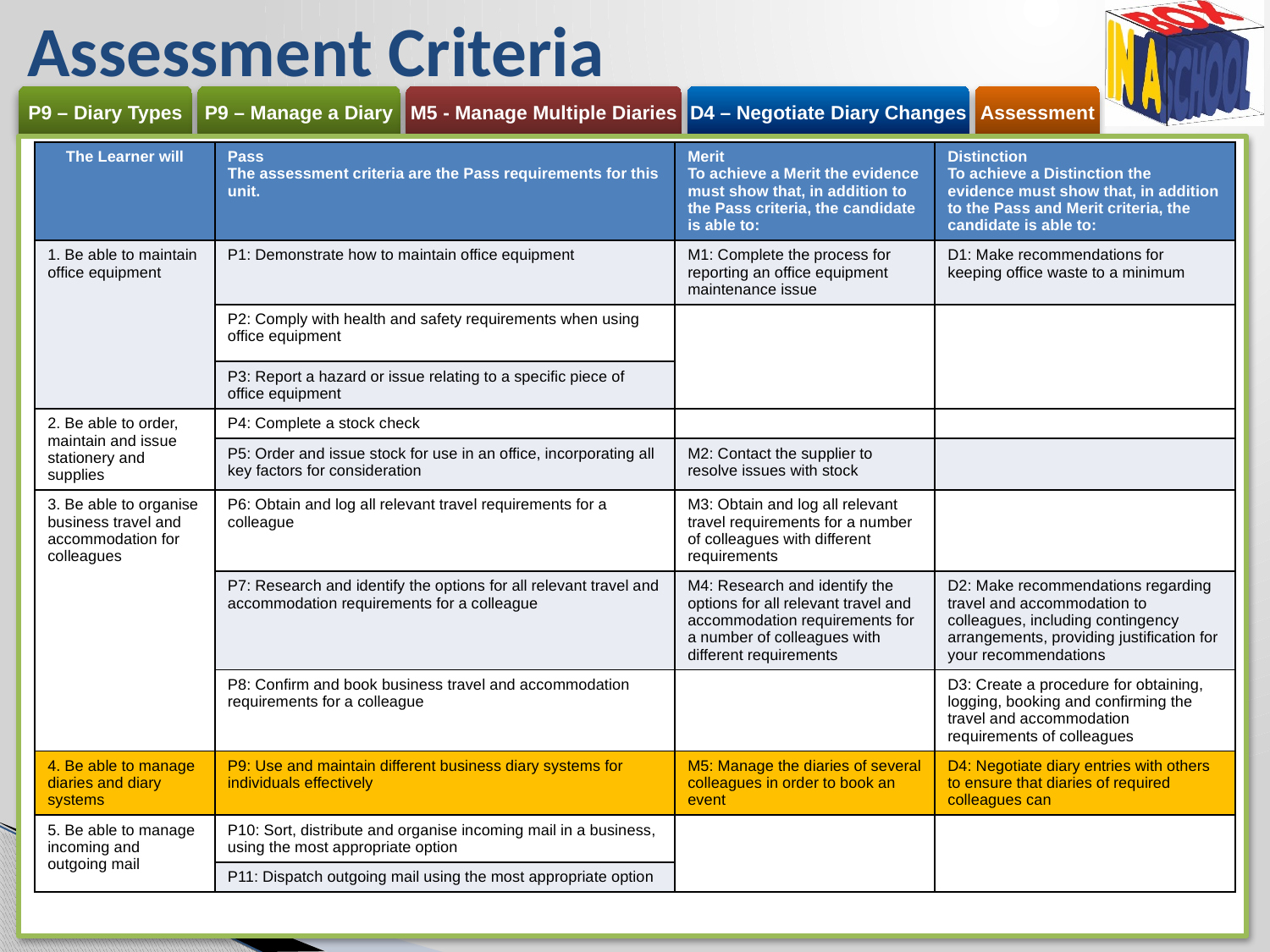

# Assessment Criteria
| The Learner will | Pass The assessment criteria are the Pass requirements for this unit. | Merit To achieve a Merit the evidence must show that, in addition to the Pass criteria, the candidate is able to: | Distinction To achieve a Distinction the evidence must show that, in addition to the Pass and Merit criteria, the candidate is able to: |
| --- | --- | --- | --- |
| 1. Be able to maintain office equipment | P1: Demonstrate how to maintain office equipment | M1: Complete the process for reporting an office equipment maintenance issue | D1: Make recommendations for keeping office waste to a minimum |
|  | P2: Comply with health and safety requirements when using office equipment |  |  |
|  | P3: Report a hazard or issue relating to a specific piece of office equipment |  |  |
| 2. Be able to order, maintain and issue stationery and supplies | P4: Complete a stock check |  |  |
|  | P5: Order and issue stock for use in an office, incorporating all key factors for consideration | M2: Contact the supplier to resolve issues with stock |  |
| 3. Be able to organise business travel and accommodation for colleagues | P6: Obtain and log all relevant travel requirements for a colleague | M3: Obtain and log all relevant travel requirements for a number of colleagues with different requirements |  |
|  | P7: Research and identify the options for all relevant travel and accommodation requirements for a colleague | M4: Research and identify the options for all relevant travel and accommodation requirements for a number of colleagues with different requirements | D2: Make recommendations regarding travel and accommodation to colleagues, including contingency arrangements, providing justification for your recommendations |
|  | P8: Confirm and book business travel and accommodation requirements for a colleague |  | D3: Create a procedure for obtaining, logging, booking and confirming the travel and accommodation requirements of colleagues |
| 4. Be able to manage diaries and diary systems | P9: Use and maintain different business diary systems for individuals effectively | M5: Manage the diaries of several colleagues in order to book an event | D4: Negotiate diary entries with others to ensure that diaries of required colleagues can |
| 5. Be able to manage incoming and outgoing mail | P10: Sort, distribute and organise incoming mail in a business, using the most appropriate option |  |  |
|  | P11: Dispatch outgoing mail using the most appropriate option |  |  |